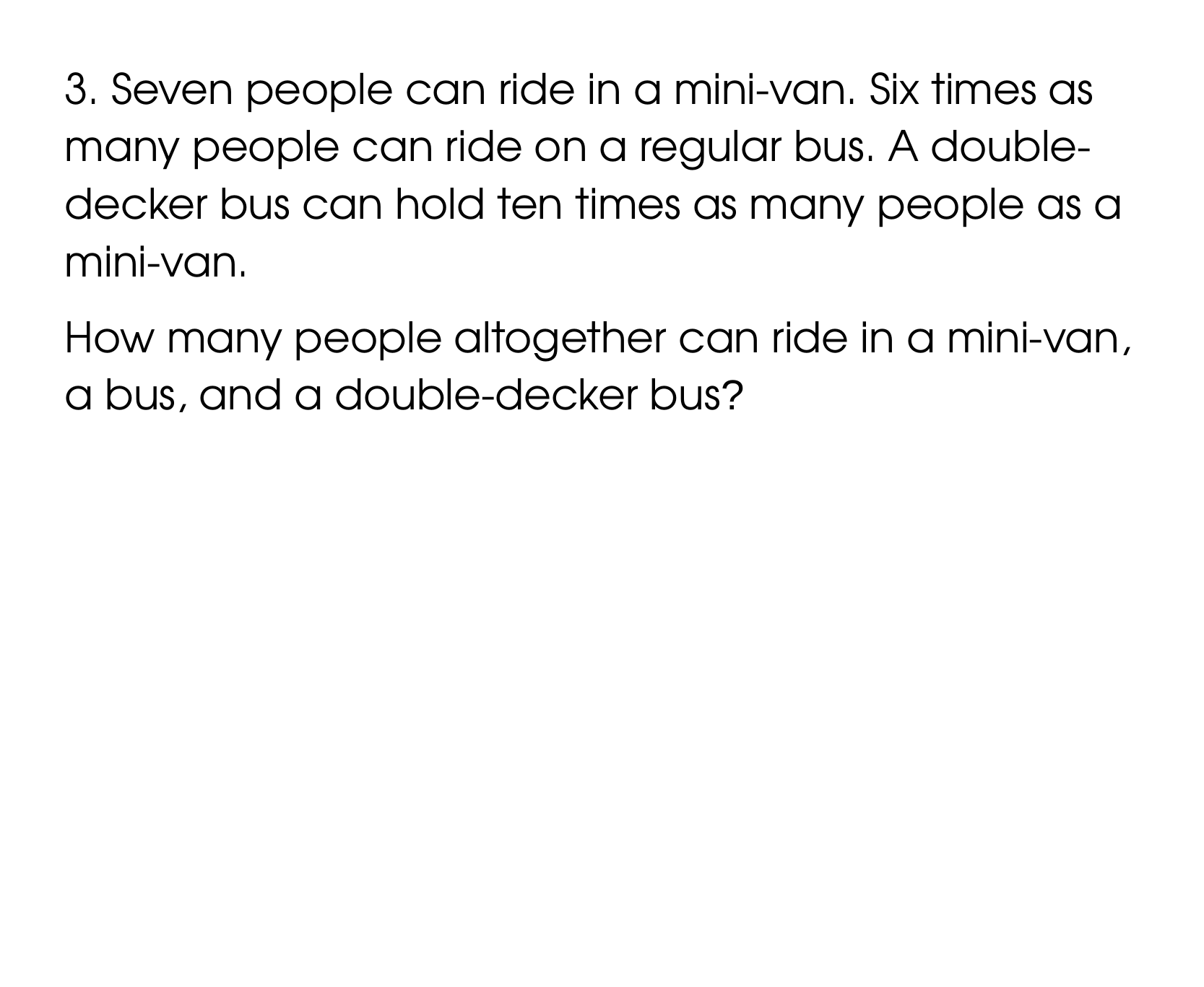

3. Seven people can ride in a mini-van. Six times as many people can ride on a regular bus. A double-decker bus can hold ten times as many people as a mini-van.
How many people altogether can ride in a mini-van, a bus, and a double-decker bus?